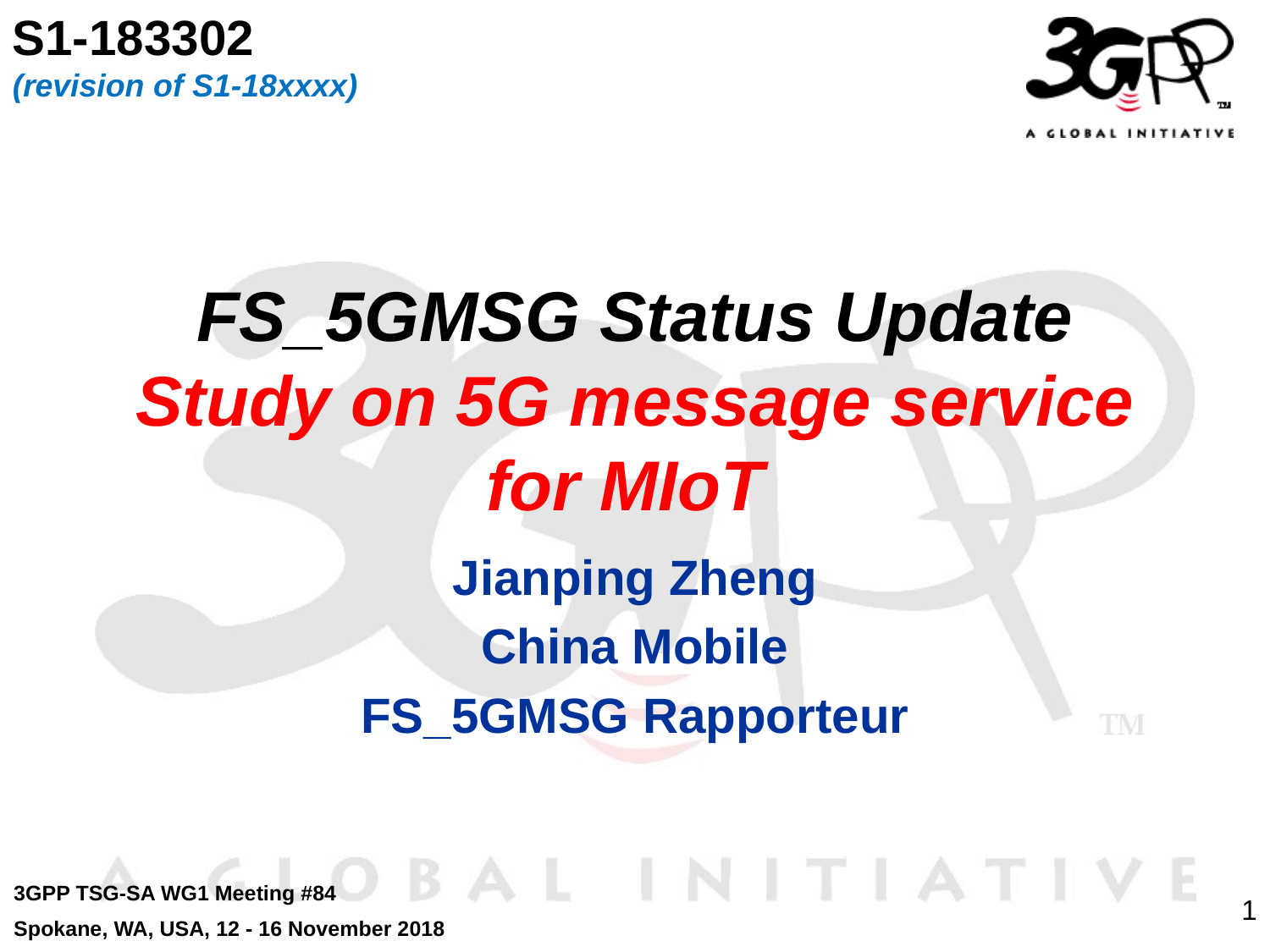

S1-183302
(revision of S1-18xxxx)
# FS_5GMSG Status Update Study on 5G message service for MIoT
Jianping Zheng
China Mobile
FS_5GMSG Rapporteur
3GPP TSG-SA WG1 Meeting #84
Spokane, WA, USA, 12 - 16 November 2018
1